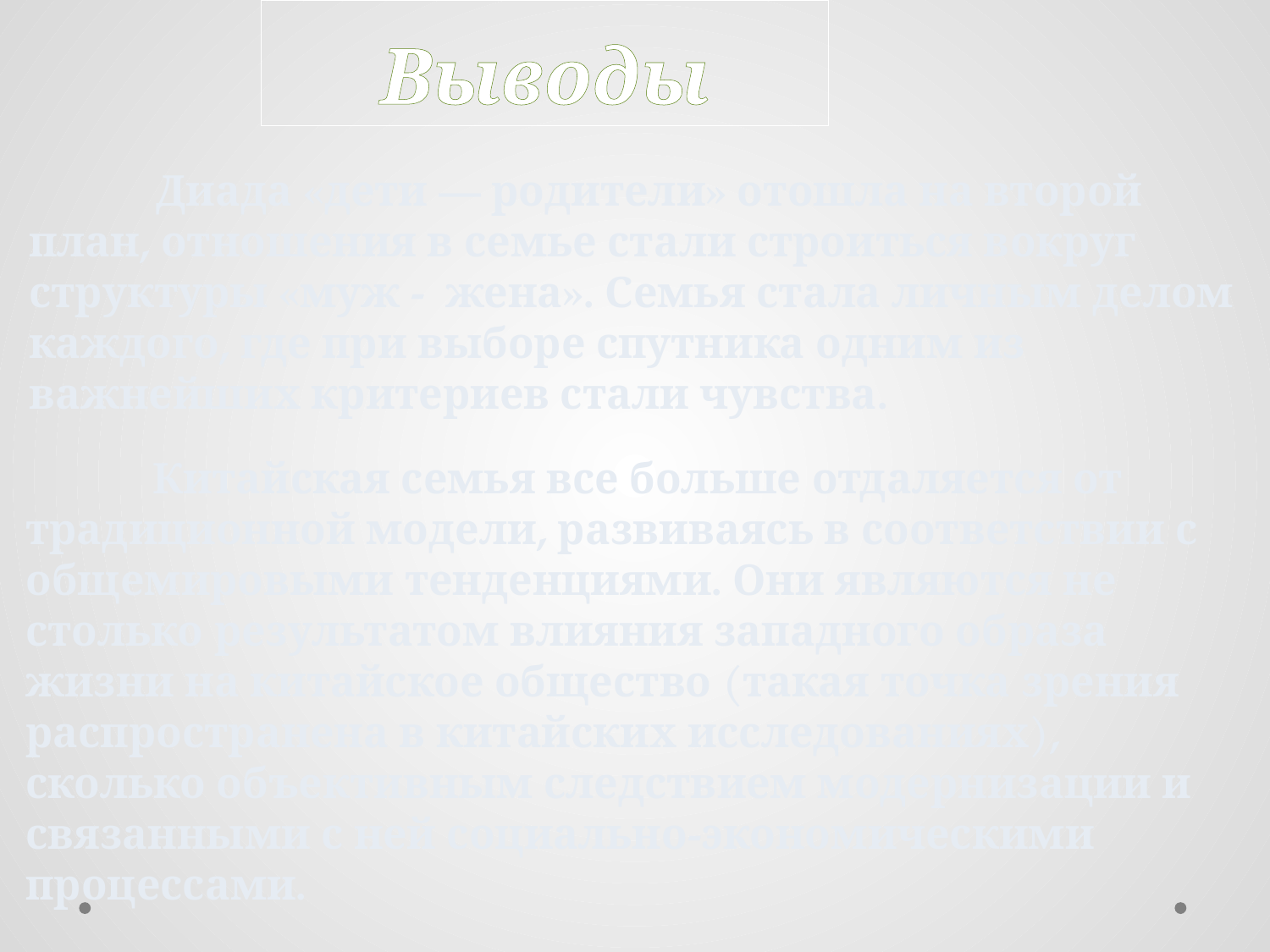

# Выводы

	Диада «дети — родители» отошла на второй план, отношения в семье стали строиться вокруг структуры «муж -  жена». Семья стала личным делом каждого, где при выборе спутника одним из важнейших критериев стали чувства.
	Китайская семья все больше отдаляется от традиционной модели, развиваясь в соответствии с общемировыми тенденциями. Они являются не столько результатом влияния западного образа жизни на китайское общество (такая точка зрения распространена в китайских исследованиях), сколько объективным следствием модернизации и связанными с ней социально-экономическими процессами.